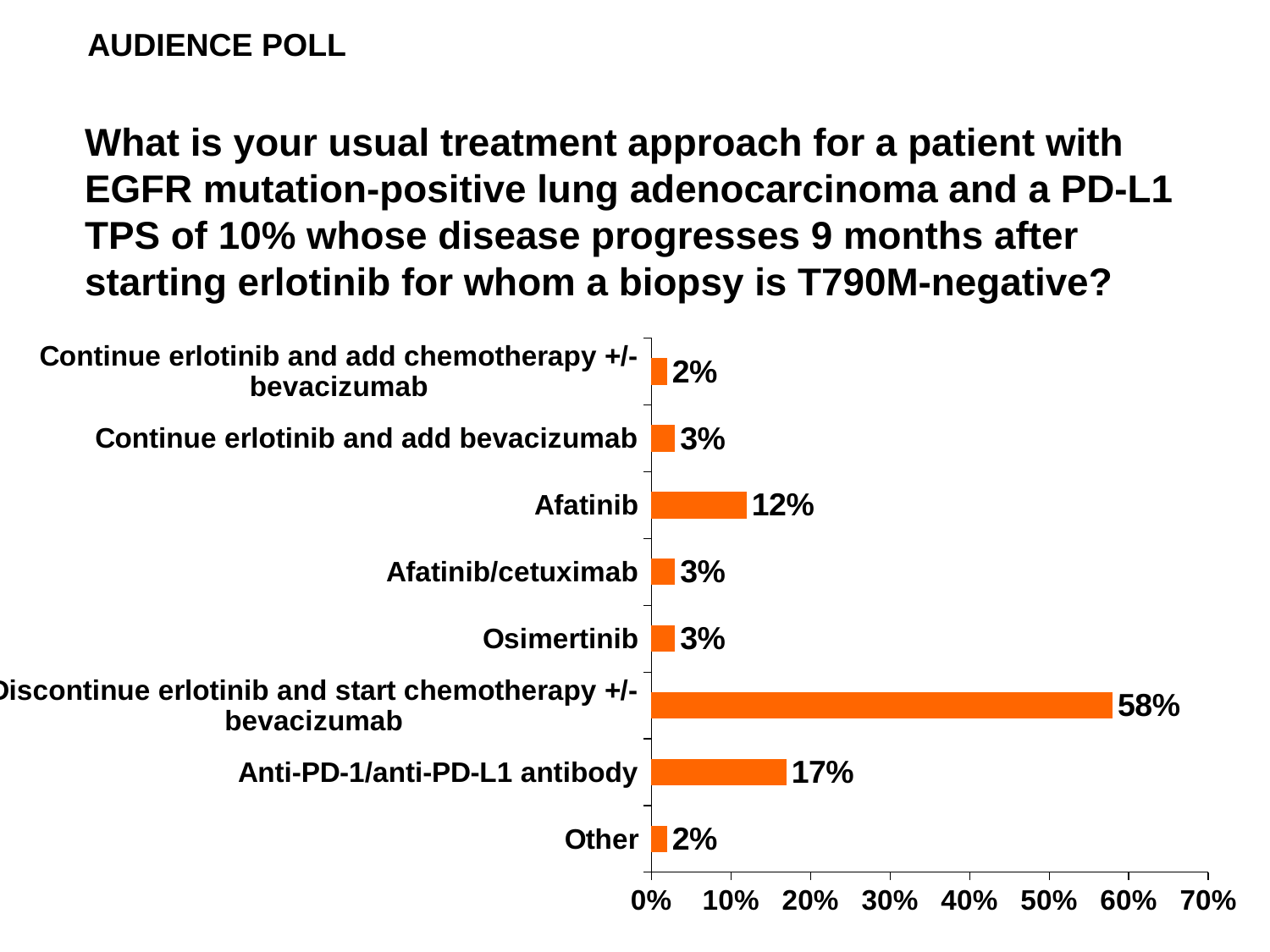

AUDIENCE POLL
What is your usual treatment approach for a patient with EGFR mutation-positive lung adenocarcinoma and a PD-L1 TPS of 10% whose disease progresses 9 months after starting erlotinib for whom a biopsy is T790M-negative?

### Chart

| Category | Series 1 |
|---|---|
| Other | 0.02 |
| Anti-PD-1/anti-PD-L1 antibody | 0.17 |
| Discontinue erlotinib and start chemotherapy +/- bevacizumab | 0.58 |
| Osimertinib | 0.03 |
| Afatinib/cetuximab | 0.03 |
| Afatinib | 0.12 |
| Continue erlotinib and add bevacizumab | 0.03 |
| Continue erlotinib and add chemotherapy +/- bevacizumab | 0.02 |